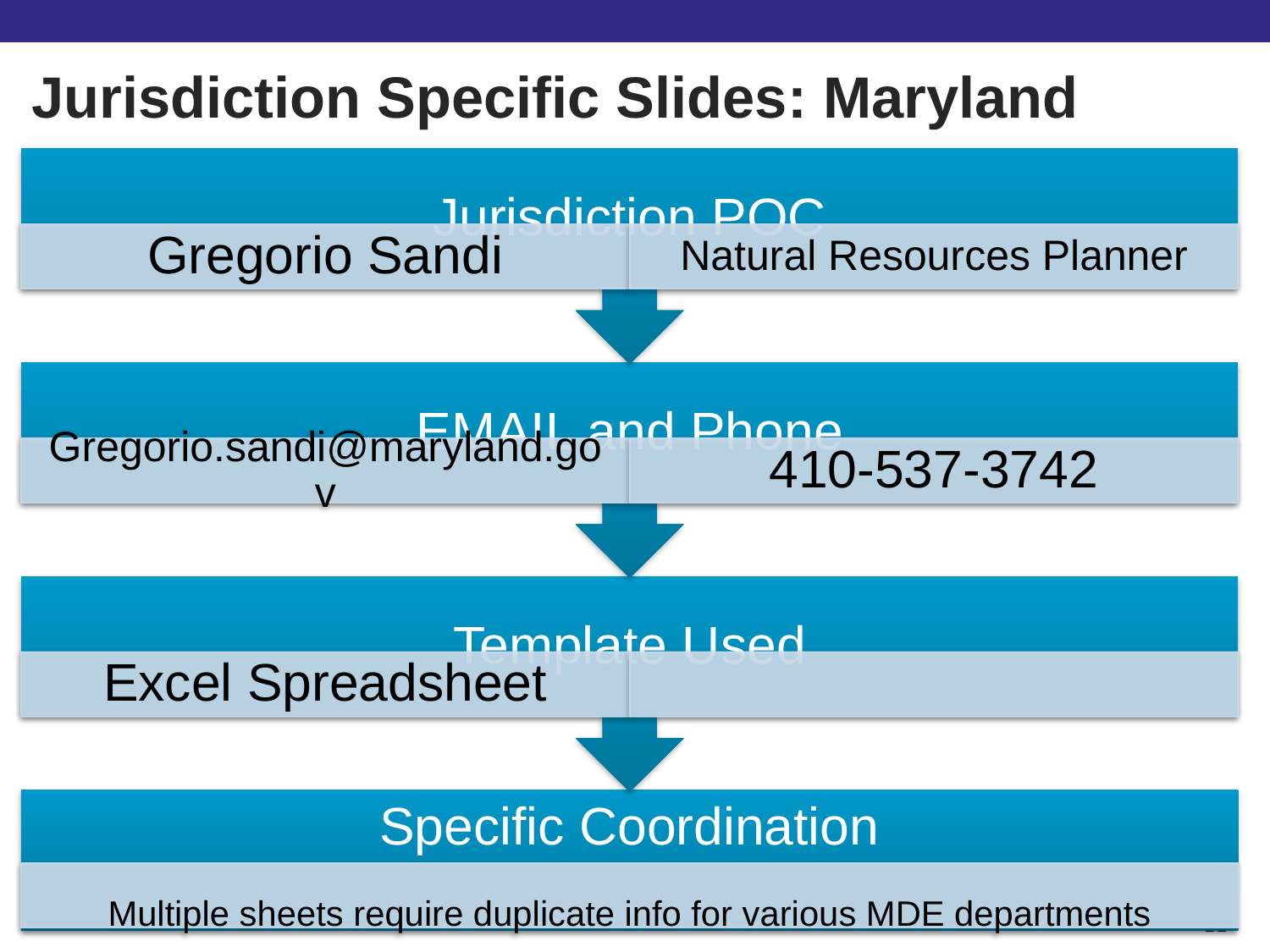

# Jurisdiction Specific Slides: Maryland
Specific Coordination
Multiple sheets require duplicate info for various MDE departments
Template Used
Excel Spreadsheet

EMAIL and Phone
Gregorio.sandi@maryland.gov
410-537-3742
Jurisdiction POC
Gregorio Sandi
Natural Resources Planner
22